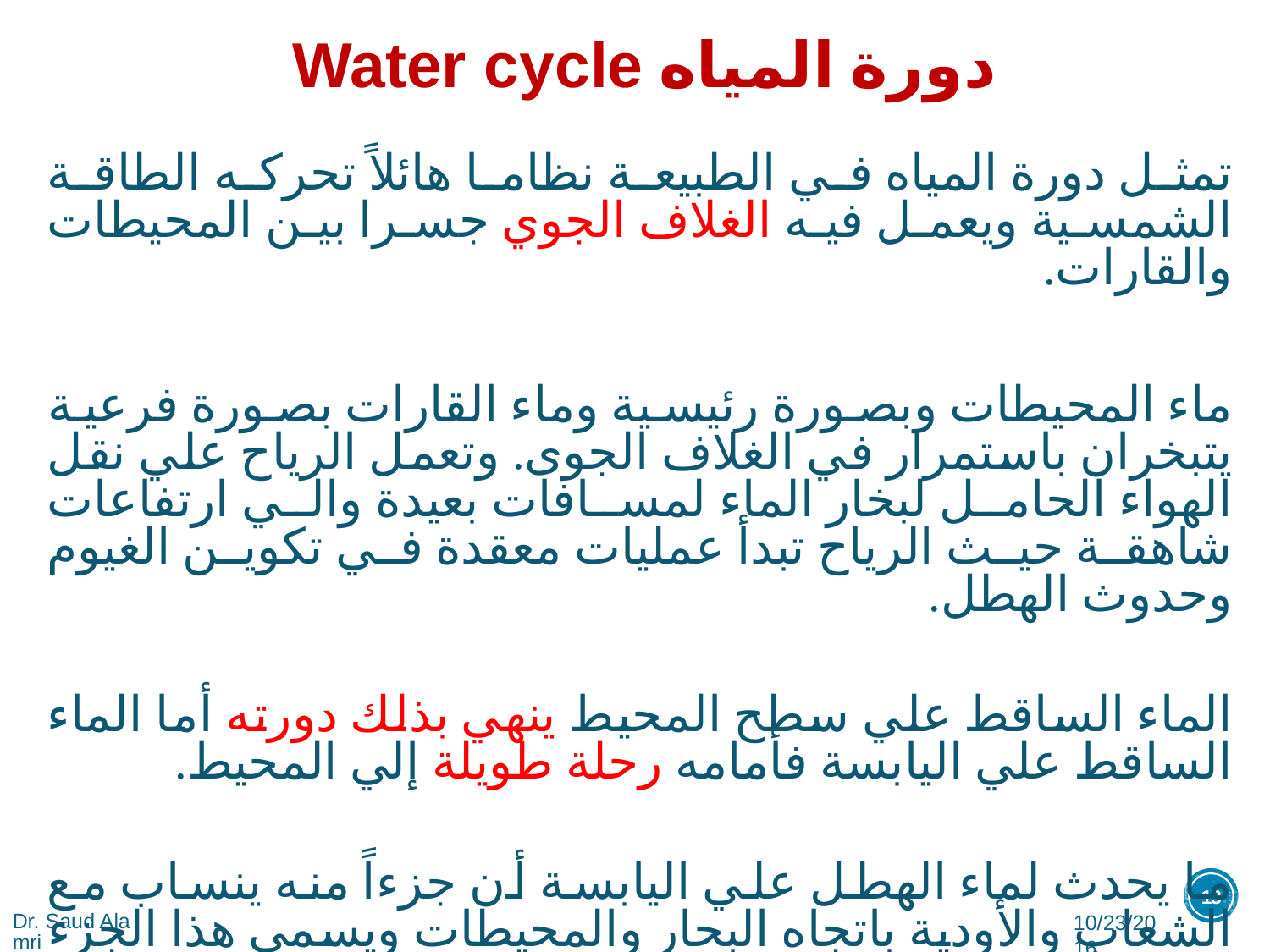

دورة المياه Water cycle
تمثل دورة المياه في الطبيعة نظاما هائلاً تحركه الطاقة الشمسية ويعمل فيه الغلاف الجوي جسرا بين المحيطات والقارات.

ماء المحيطات وبصورة رئيسية وماء القارات بصورة فرعية يتبخران باستمرار في الغلاف الجوى. وتعمل الرياح علي نقل الهواء الحامل لبخار الماء لمسافات بعيدة والي ارتفاعات شاهقة حيث الرياح تبدأ عمليات معقدة في تكوين الغيوم وحدوث الهطل.

الماء الساقط علي سطح المحيط ينهي بذلك دورته أما الماء الساقط علي اليابسة فأمامه رحلة طويلة إلي المحيط.

ما يحدث لماء الهطل علي اليابسة أن جزءاً منه ينساب مع الشعاب والأودية باتجاه البحار والمحيطات ويسمي هذا الجزء بالماء الجاري.
13
Dr. Saud Alamri
10/23/2016